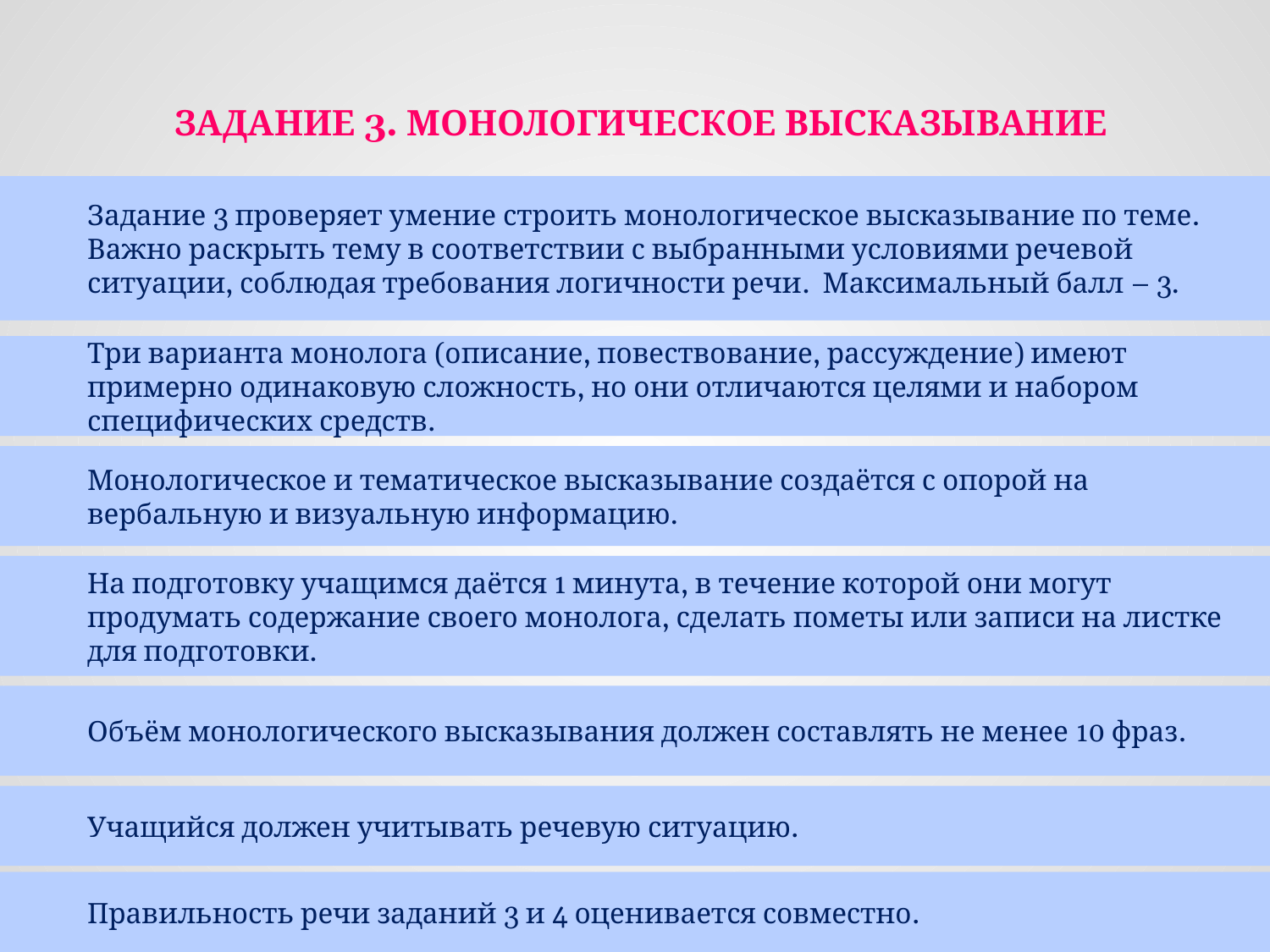

# Задание 3. Монологическое высказывание
Задание 3 проверяет умение строить монологическое высказывание по теме. Важно раскрыть тему в соответствии с выбранными условиями речевой ситуации, соблюдая требования логичности речи.  Максимальный балл – 3.
Три варианта монолога (описание, повествование, рассуждение) имеют примерно одинаковую сложность, но они отличаются целями и набором специфических средств.
Монологическое и тематическое высказывание создаётся с опорой на вербальную и визуальную информацию.
На подготовку учащимся даётся 1 минута, в течение которой они могут продумать содержание своего монолога, сделать пометы или записи на листке для подготовки.
Объём монологического высказывания должен составлять не менее 10 фраз.
Учащийся должен учитывать речевую ситуацию.
Правильность речи заданий 3 и 4 оценивается совместно.